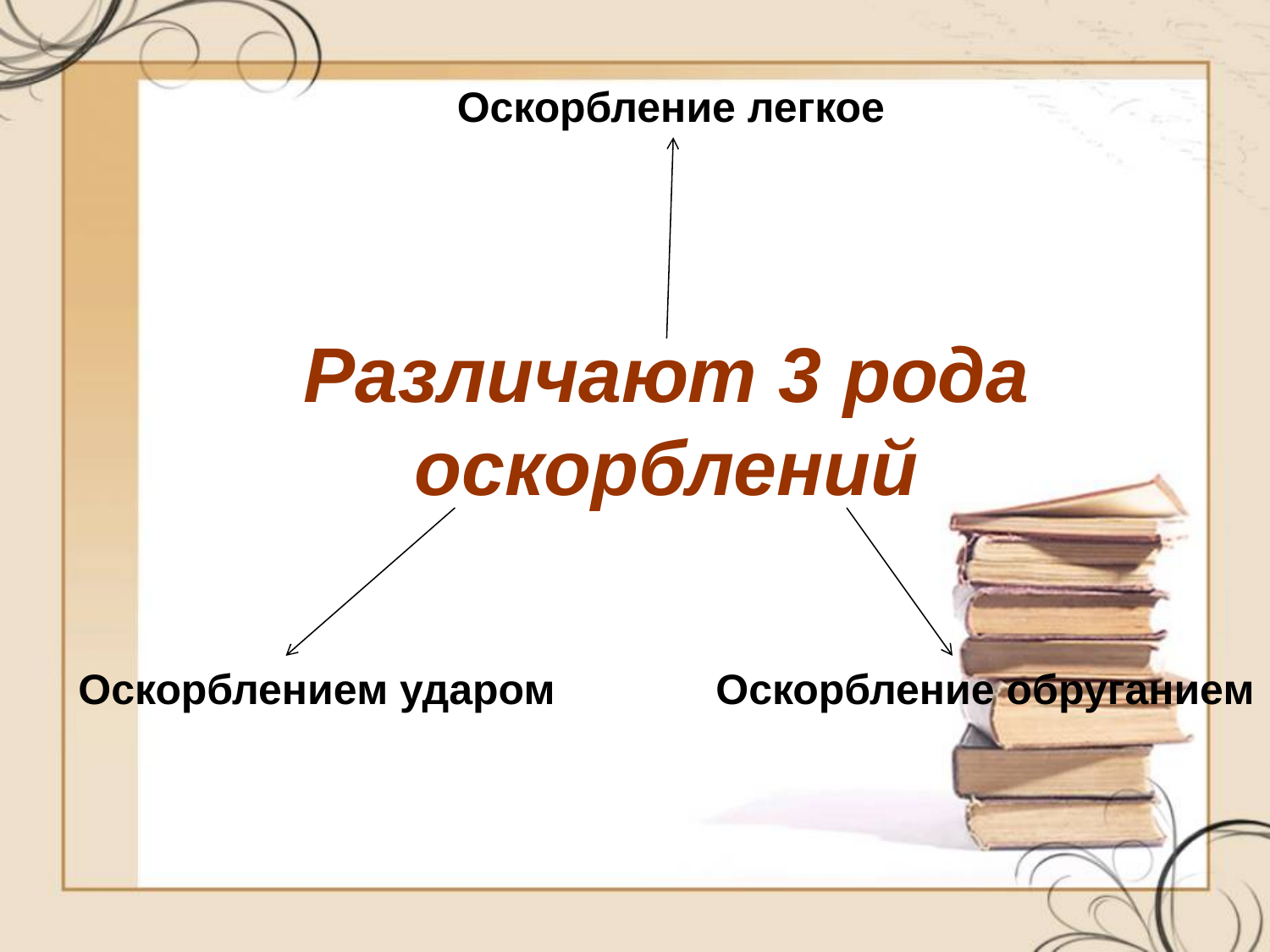

Оскорбление легкое
# Различают 3 рода оскорблений
Оскорблением ударом
Оскорбление обруганием